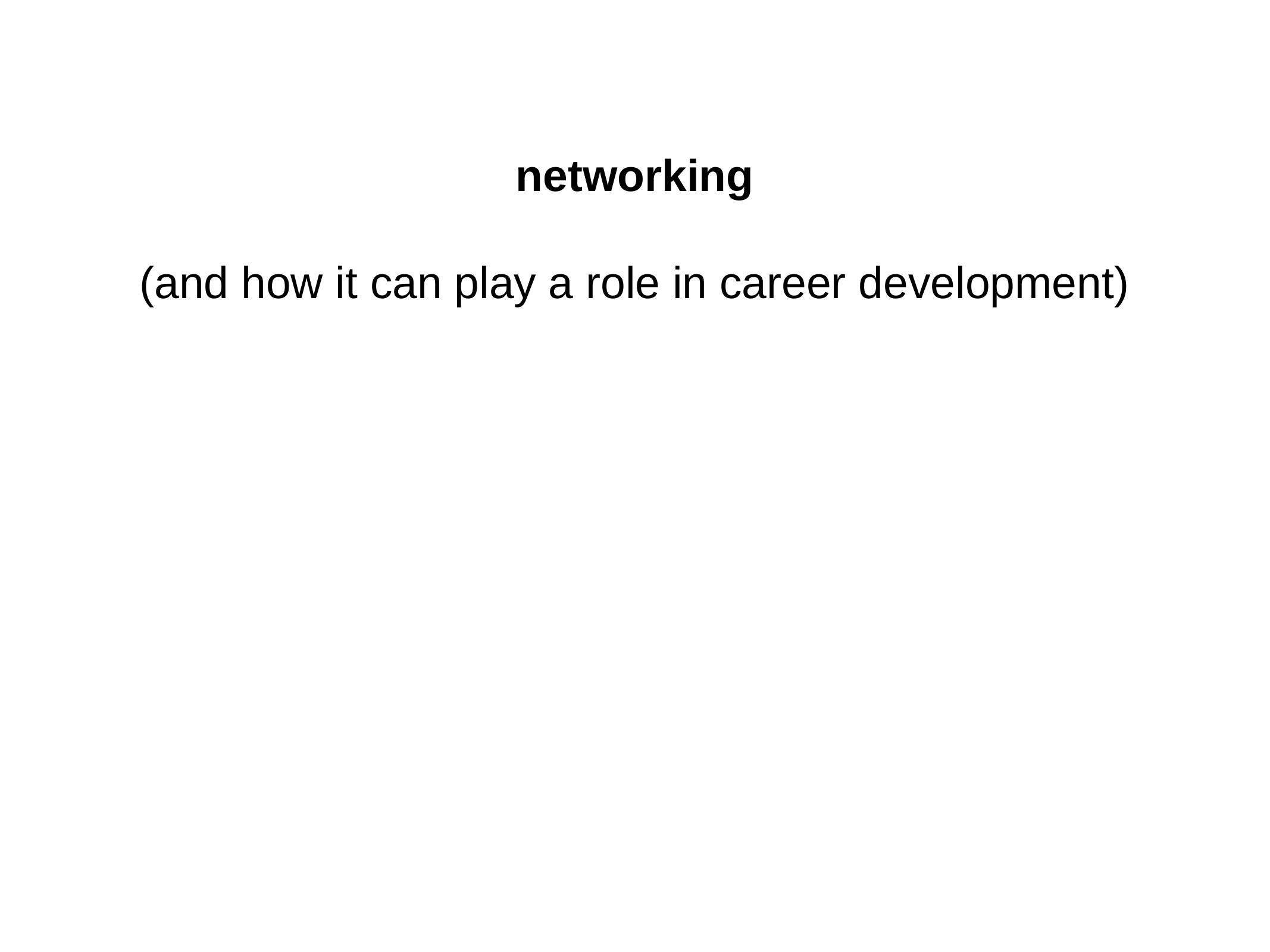

networking

(and how it can play a role in career development)